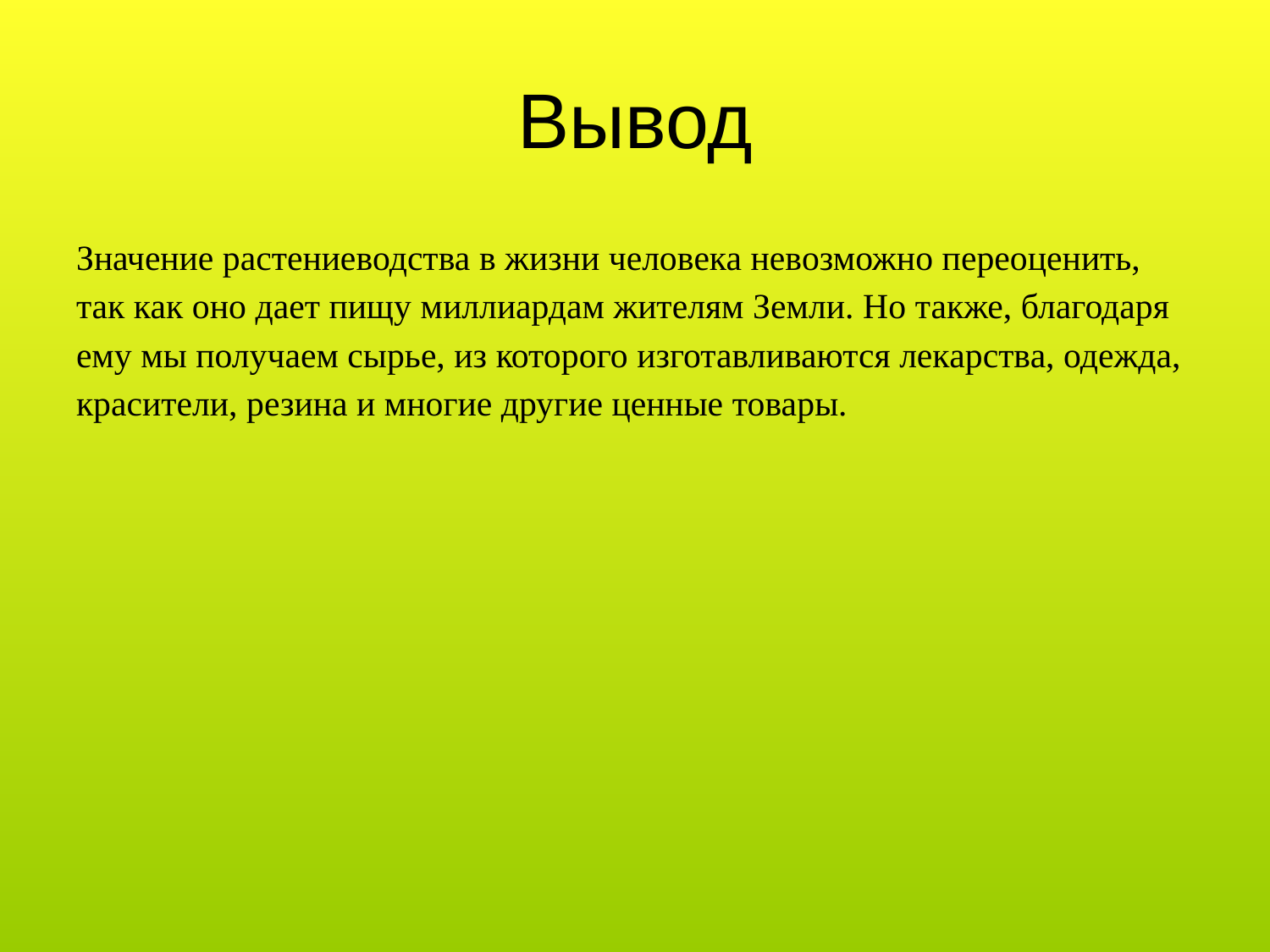

# Вывод

Значение растениеводства в жизни человека невозможно переоценить, так как оно дает пищу миллиардам жителям Земли. Но также, благодаря ему мы получаем сырье, из которого изготавливаются лекарства, одежда, красители, резина и многие другие ценные товары.